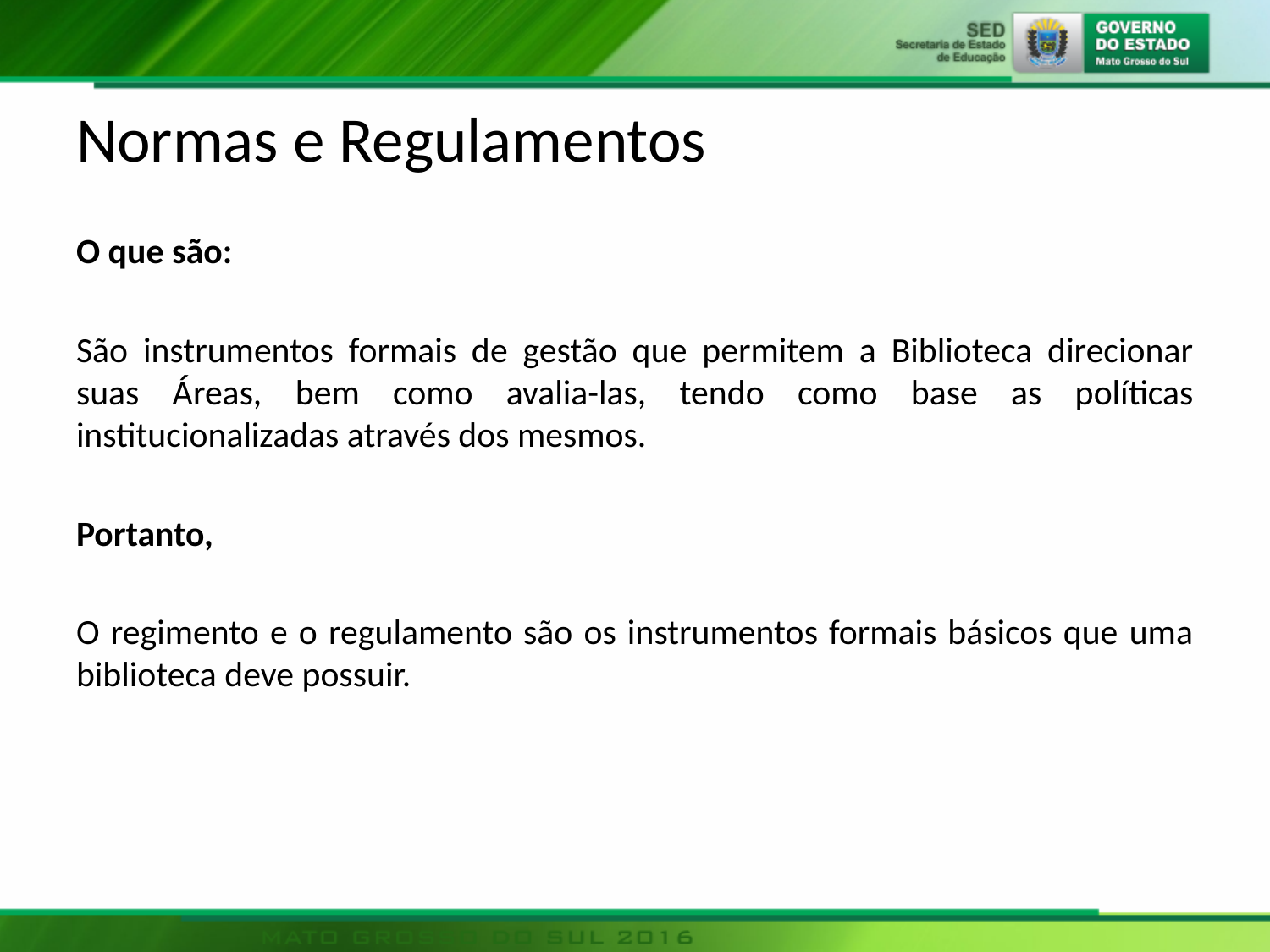

# Normas e Regulamentos
O que são:

São instrumentos formais de gestão que permitem a Biblioteca direcionar suas Áreas, bem como avalia-las, tendo como base as políticas institucionalizadas através dos mesmos.

Portanto,

O regimento e o regulamento são os instrumentos formais básicos que uma biblioteca deve possuir.